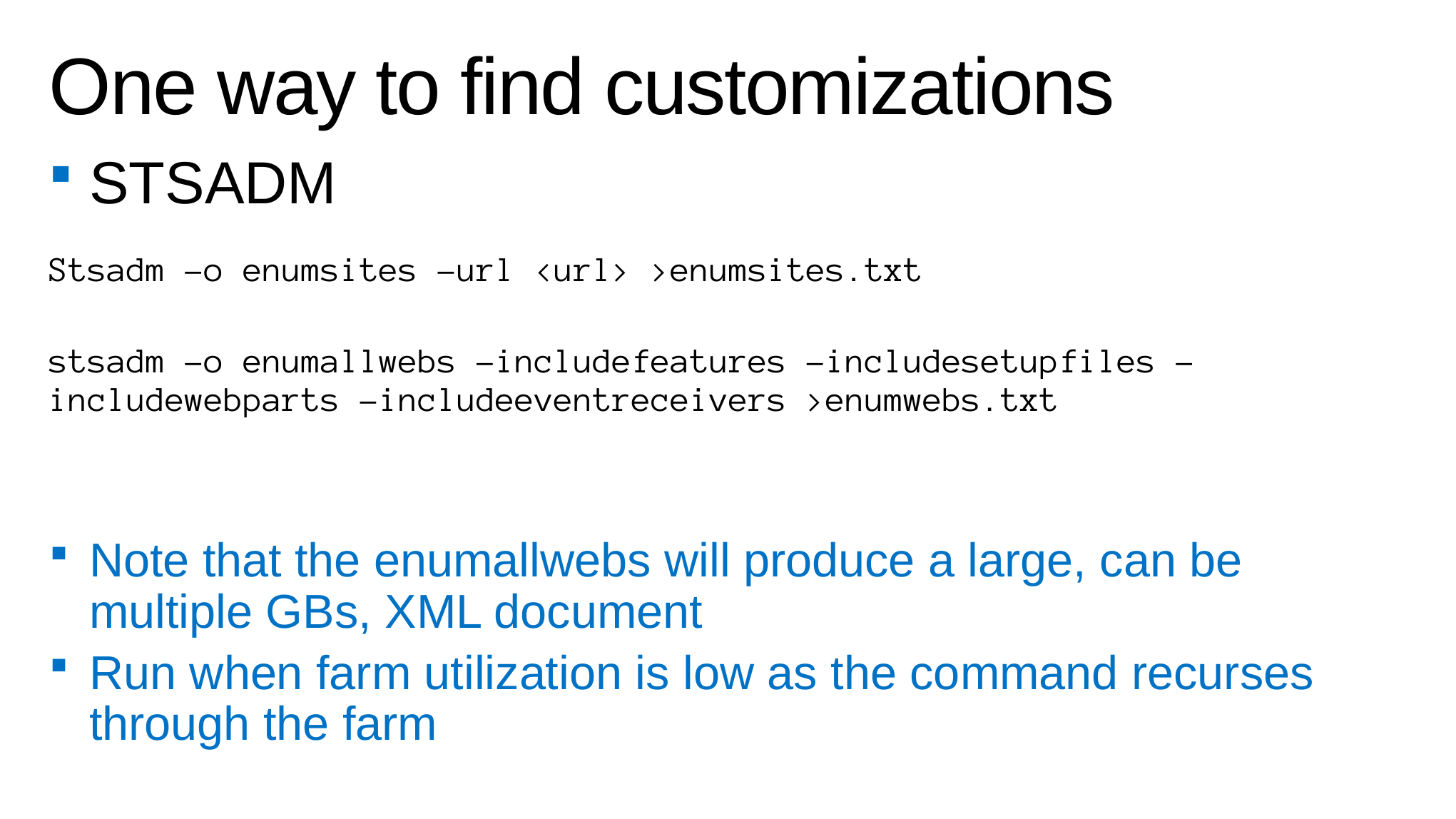

# One way to find customizations
STSADM
Stsadm -o enumsites -url <url> >enumsites.txt

stsadm -o enumallwebs -includefeatures -includesetupfiles -includewebparts -includeeventreceivers >enumwebs.txt

Note that the enumallwebs will produce a large, can be multiple GBs, XML document
Run when farm utilization is low as the command recurses through the farm